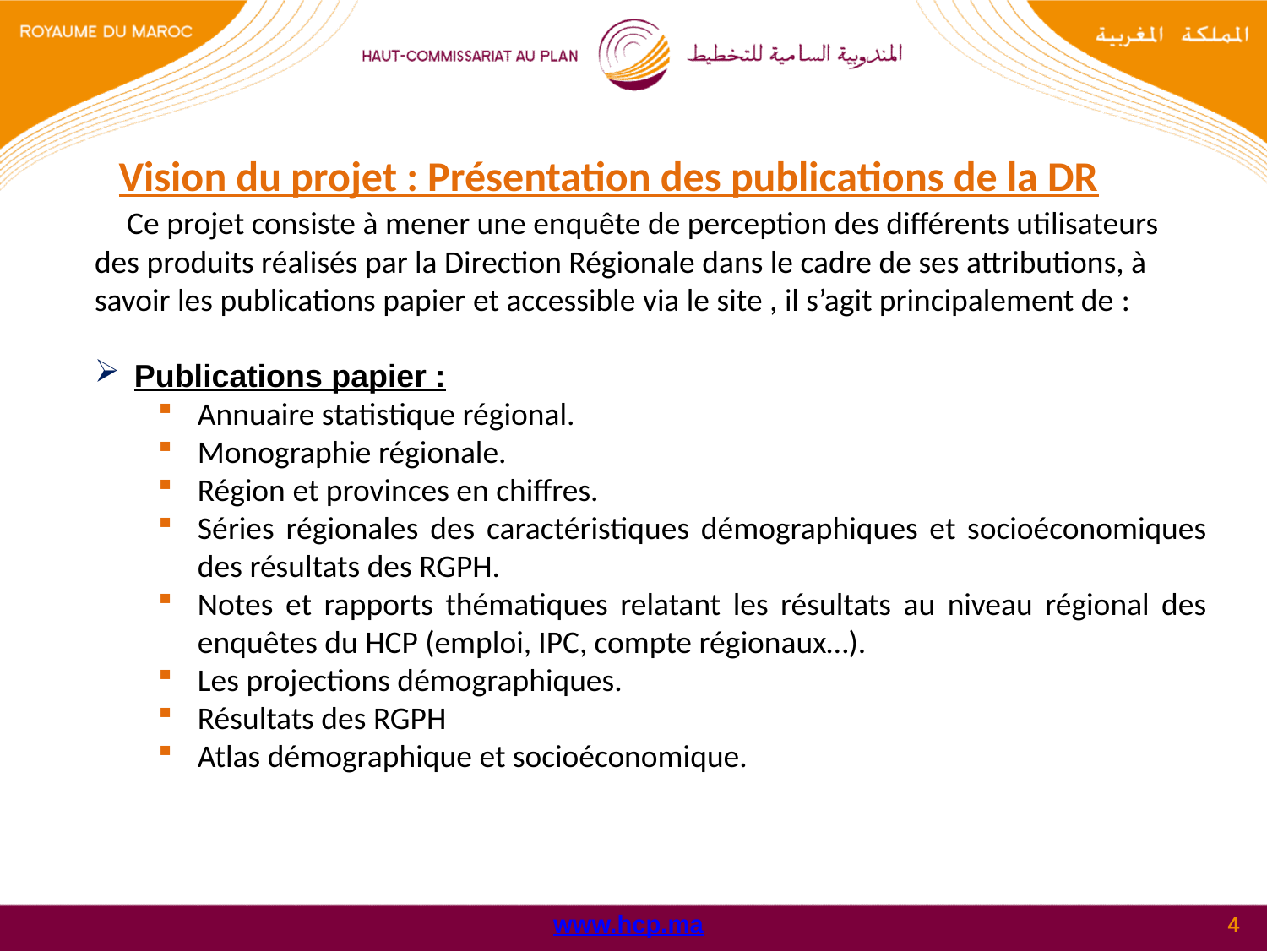

Vision du projet : Présentation des publications de la DR
    Ce projet consiste à mener une enquête de perception des différents utilisateurs des produits réalisés par la Direction Régionale dans le cadre de ses attributions, à savoir les publications papier et accessible via le site , il s’agit principalement de :

Publications papier :
Annuaire statistique régional.
Monographie régionale.
Région et provinces en chiffres.
Séries régionales des caractéristiques démographiques et socioéconomiques des résultats des RGPH.
Notes et rapports thématiques relatant les résultats au niveau régional des enquêtes du HCP (emploi, IPC, compte régionaux…).
Les projections démographiques.
Résultats des RGPH
Atlas démographique et socioéconomique.

www.hcp.ma
4